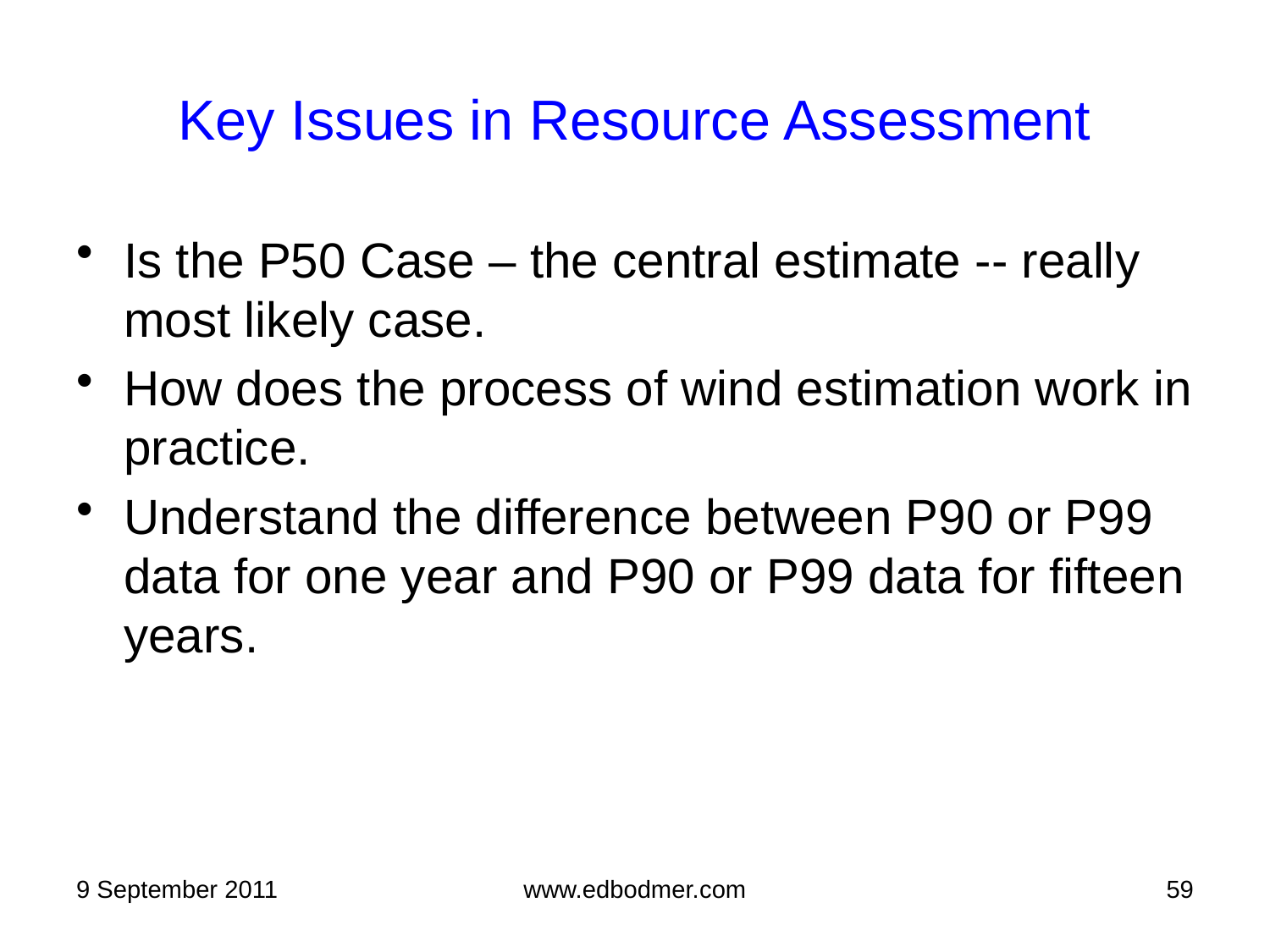

Key Issues in Resource Assessment
Is the P50 Case – the central estimate -- really most likely case.
How does the process of wind estimation work in practice.
Understand the difference between P90 or P99 data for one year and P90 or P99 data for fifteen years.
9 September 2011
www.edbodmer.com
59